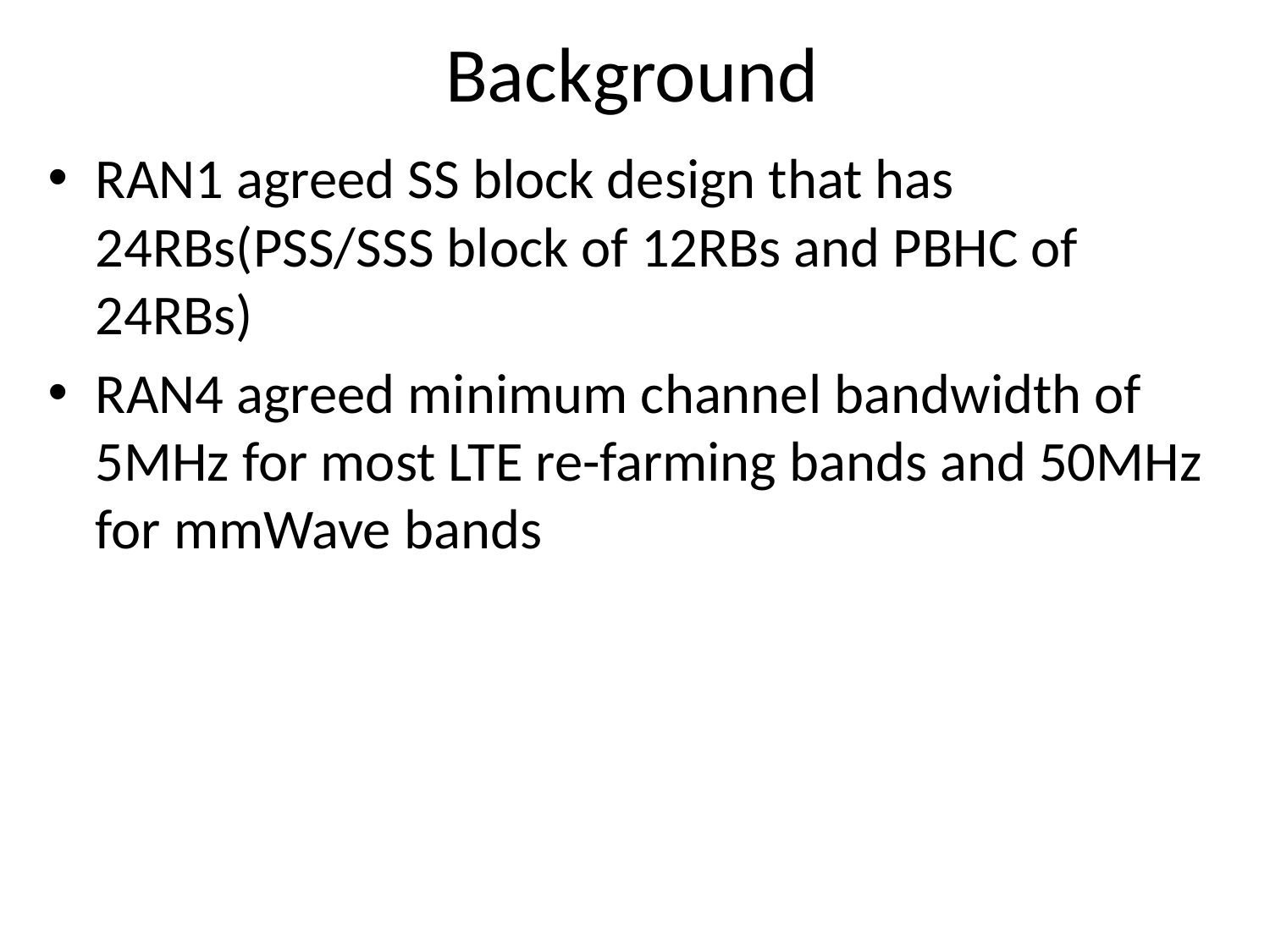

# Background
RAN1 agreed SS block design that has 24RBs(PSS/SSS block of 12RBs and PBHC of 24RBs)
RAN4 agreed minimum channel bandwidth of 5MHz for most LTE re-farming bands and 50MHz for mmWave bands